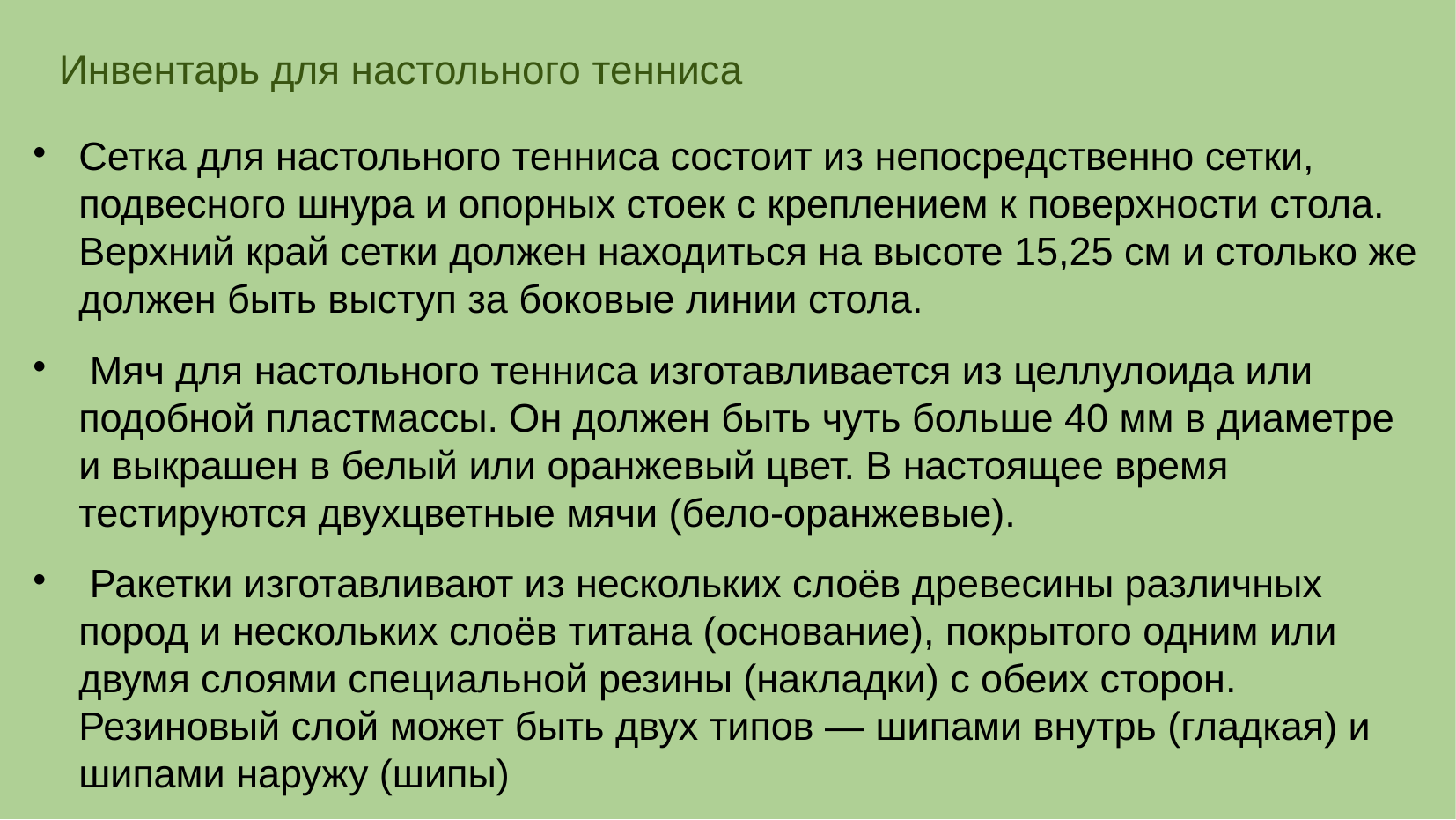

# Инвентарь для настольного тенниса

Сетка для настольного тенниса состоит из непосредственно сетки, подвесного шнура и опорных стоек с креплением к поверхности стола. Верхний край сетки должен находиться на высоте 15,25 см и столько же должен быть выступ за боковые линии стола.
 Мяч для настольного тенниса изготавливается из целлулоида или подобной пластмассы. Он должен быть чуть больше 40 мм в диаметре и выкрашен в белый или оранжевый цвет. В настоящее время тестируются двухцветные мячи (бело-оранжевые).
 Ракетки изготавливают из нескольких слоёв древесины различных пород и нескольких слоёв титана (основание), покрытого одним или двумя слоями специальной резины (накладки) с обеих сторон. Резиновый слой может быть двух типов — шипами внутрь (гладкая) и шипами наружу (шипы)